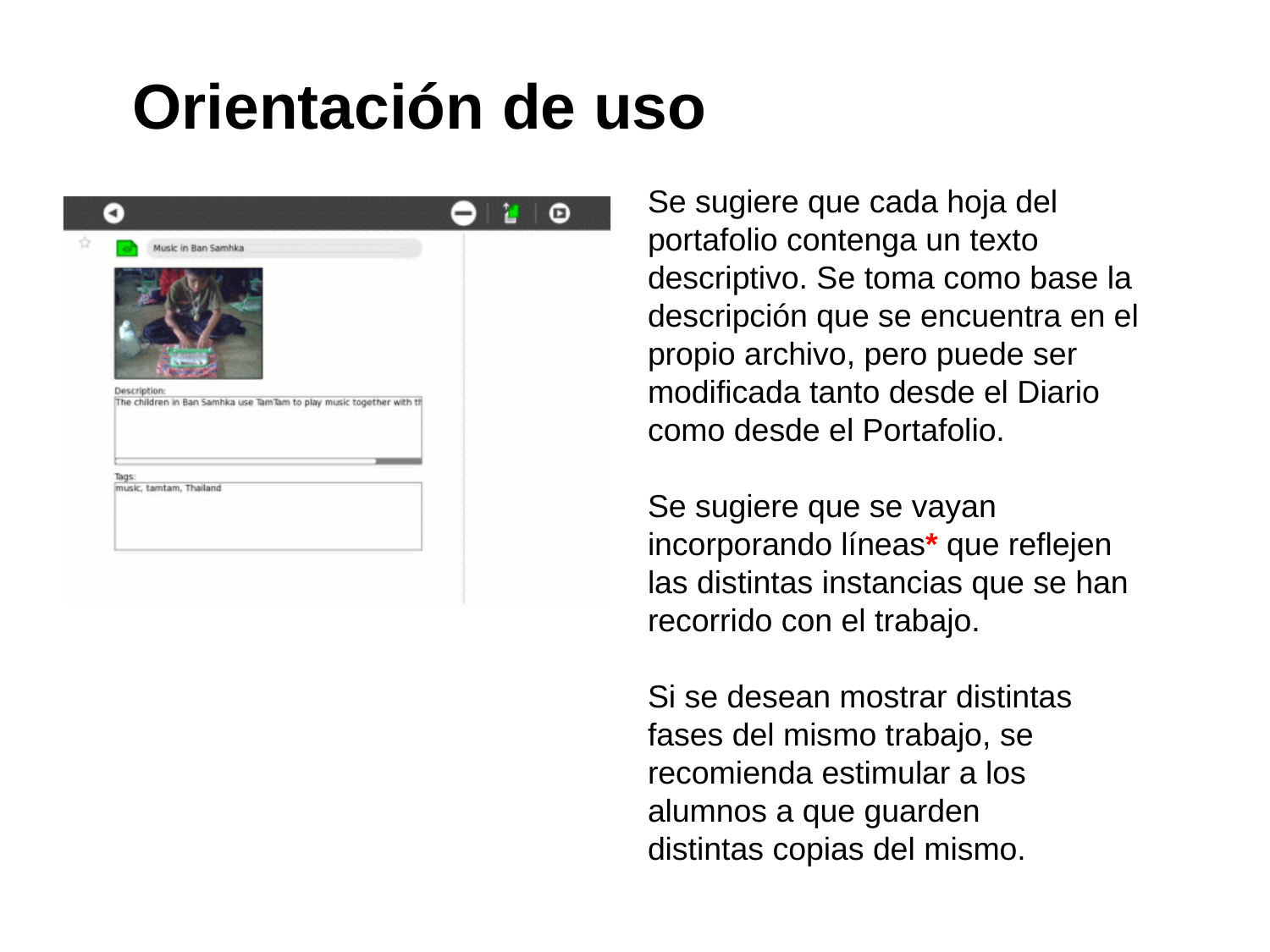

# Orientación de uso
Se sugiere que cada hoja del
portafolio contenga un texto
descriptivo. Se toma como base la
descripción que se encuentra en el
propio archivo, pero puede ser
modificada tanto desde el Diario
como desde el Portafolio.

Se sugiere que se vayan
incorporando líneas* que reflejen
las distintas instancias que se han
recorrido con el trabajo.

Si se desean mostrar distintas
fases del mismo trabajo, se
recomienda estimular a los
alumnos a que guarden
distintas copias del mismo.